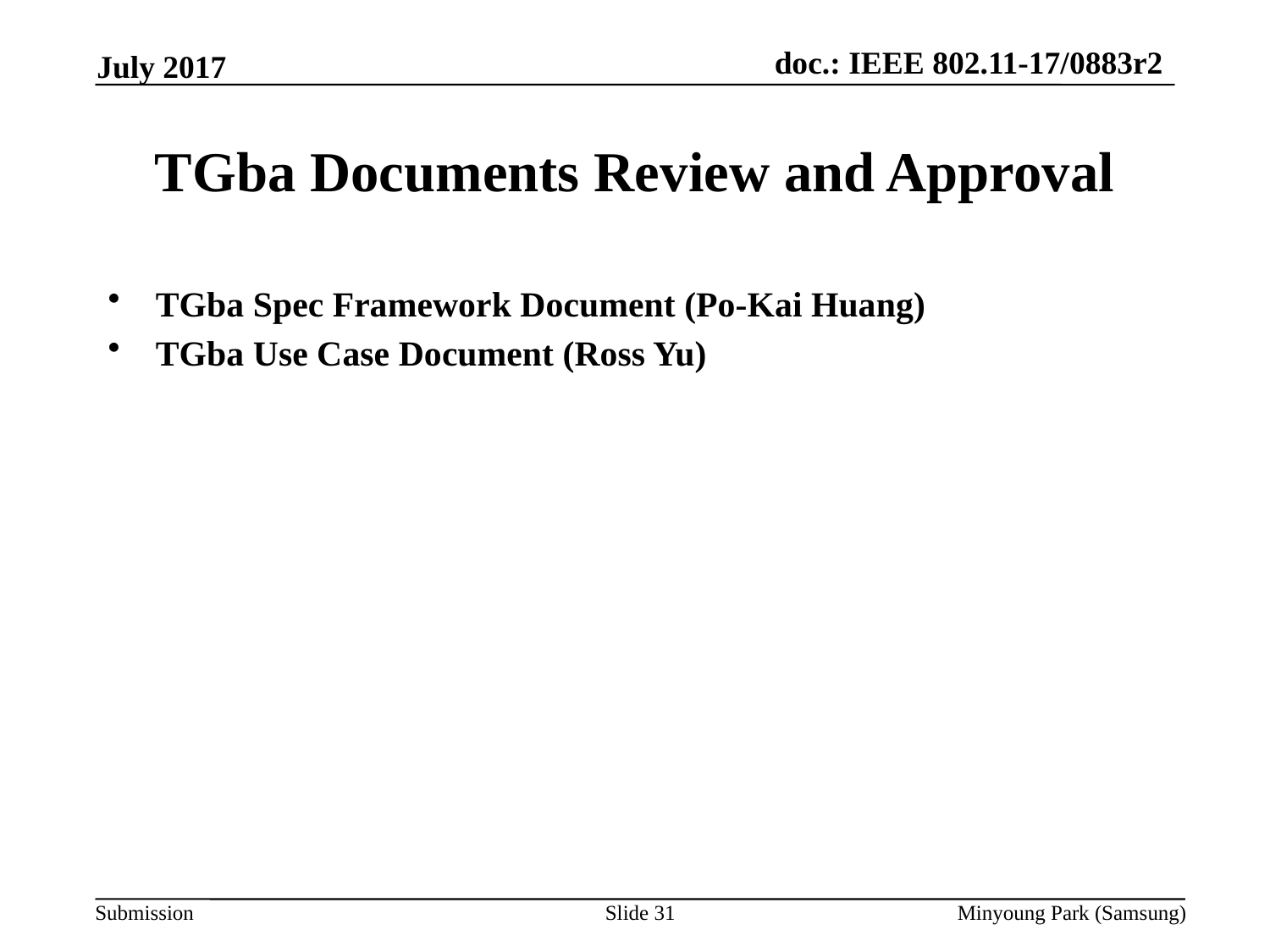

July 2017
# TGba Documents Review and Approval
TGba Spec Framework Document (Po-Kai Huang)
TGba Use Case Document (Ross Yu)
Slide 31
Minyoung Park (Samsung)